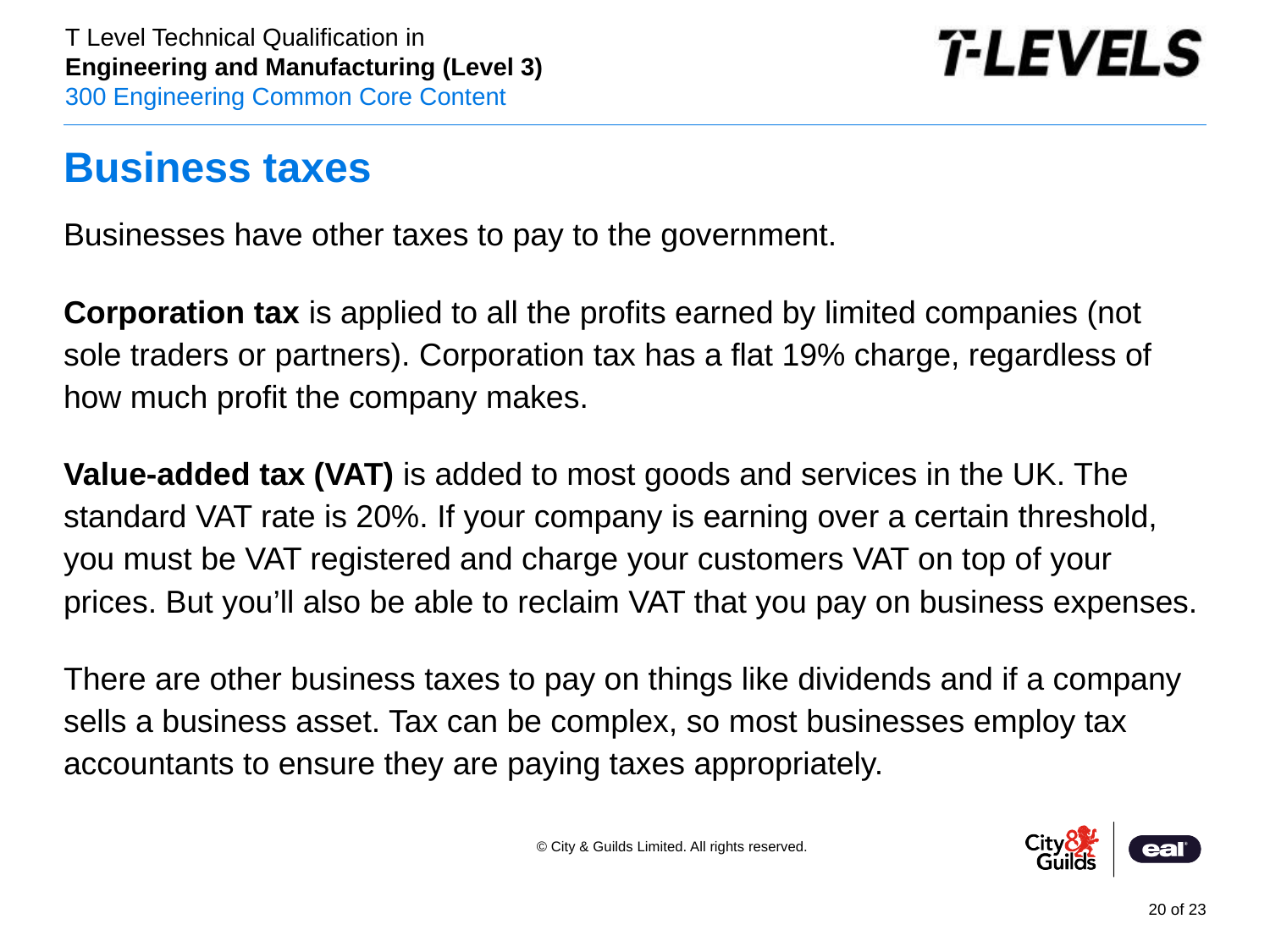

# Business taxes
Businesses have other taxes to pay to the government.
Corporation tax is applied to all the profits earned by limited companies (not sole traders or partners). Corporation tax has a flat 19% charge, regardless of how much profit the company makes.
Value-added tax (VAT) is added to most goods and services in the UK. The standard VAT rate is 20%. If your company is earning over a certain threshold, you must be VAT registered and charge your customers VAT on top of your prices. But you’ll also be able to reclaim VAT that you pay on business expenses.
There are other business taxes to pay on things like dividends and if a company sells a business asset. Tax can be complex, so most businesses employ tax accountants to ensure they are paying taxes appropriately.